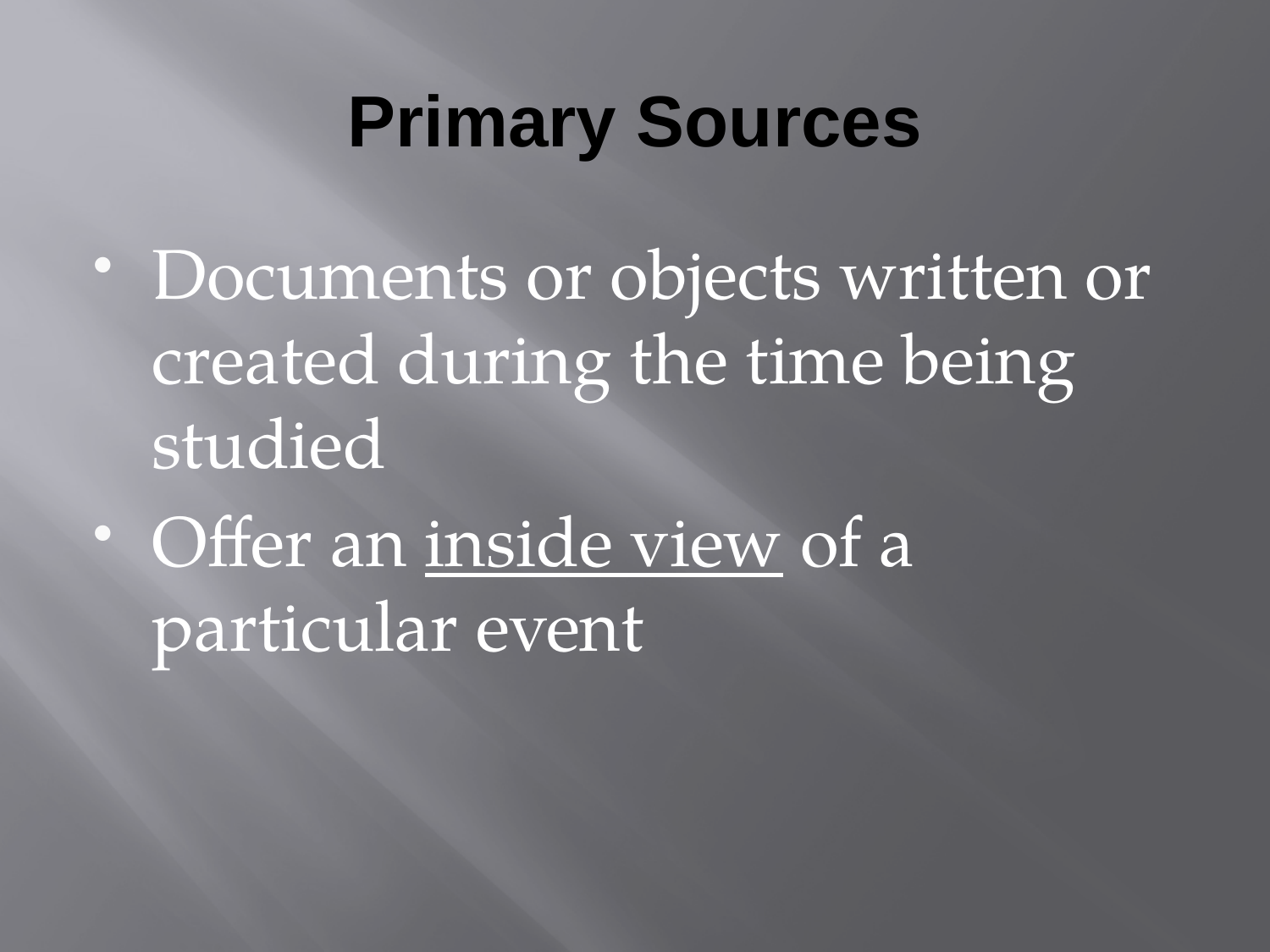

# Primary Sources
Documents or objects written or created during the time being studied
Offer an inside view of a particular event